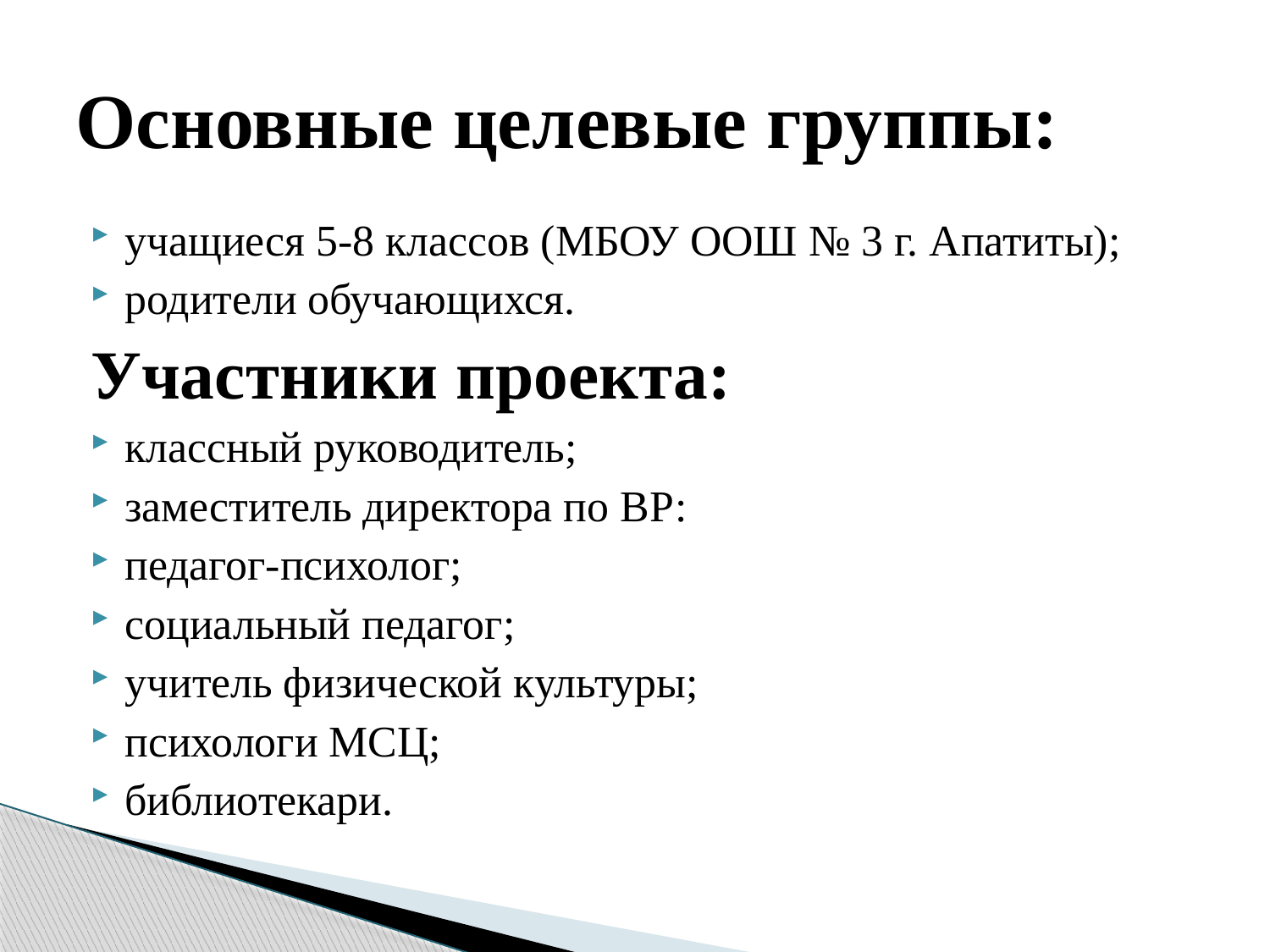

# Основные целевые группы:
учащиеся 5-8 классов (МБОУ ООШ № 3 г. Апатиты);
родители обучающихся.
Участники проекта:
классный руководитель;
заместитель директора по ВР:
педагог-психолог;
социальный педагог;
учитель физической культуры;
психологи МСЦ;
библиотекари.